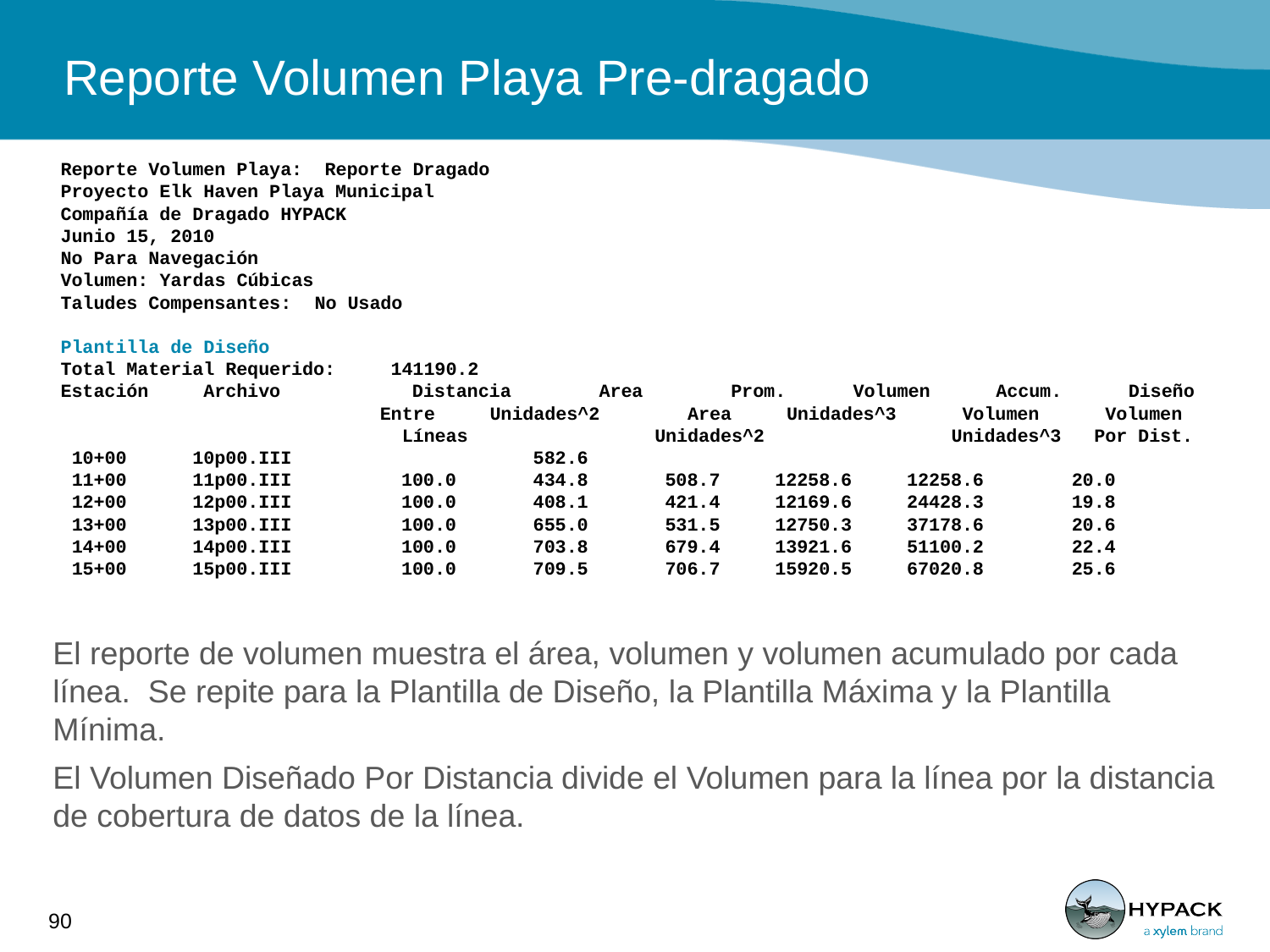

# Reporte Volumen Playa Pre-dragado
Reporte Volumen Playa:  Reporte Dragado
Proyecto Elk Haven Playa Municipal
Compañía de Dragado HYPACK
Junio 15, 2010
No Para Navegación
Volumen: Yardas Cúbicas
Taludes Compensantes:	No Usado

Plantilla de Diseño
Total Material Requerido:     141190.2
Estación     Archivo            Distancia        Area        Prom.      Volumen      Accum.      Diseño
                             Entre     Unidades^2        Area     Unidades^3      Volumen      Volumen
                               Líneas                 Unidades^2                 Unidades^3   Por Dist.
 10+00      10p00.III                      582.6
 11+00      11p00.III          100.0       434.8       508.7     12258.6     12258.6        20.0
 12+00      12p00.III          100.0       408.1       421.4     12169.6     24428.3        19.8
 13+00      13p00.III          100.0       655.0       531.5     12750.3     37178.6        20.6
 14+00      14p00.III          100.0       703.8       679.4     13921.6     51100.2        22.4
 15+00      15p00.III          100.0       709.5       706.7     15920.5     67020.8        25.6

El reporte de volumen muestra el área, volumen y volumen acumulado por cada línea.  Se repite para la Plantilla de Diseño, la Plantilla Máxima y la Plantilla Mínima.
El Volumen Diseñado Por Distancia divide el Volumen para la línea por la distancia de cobertura de datos de la línea.
90